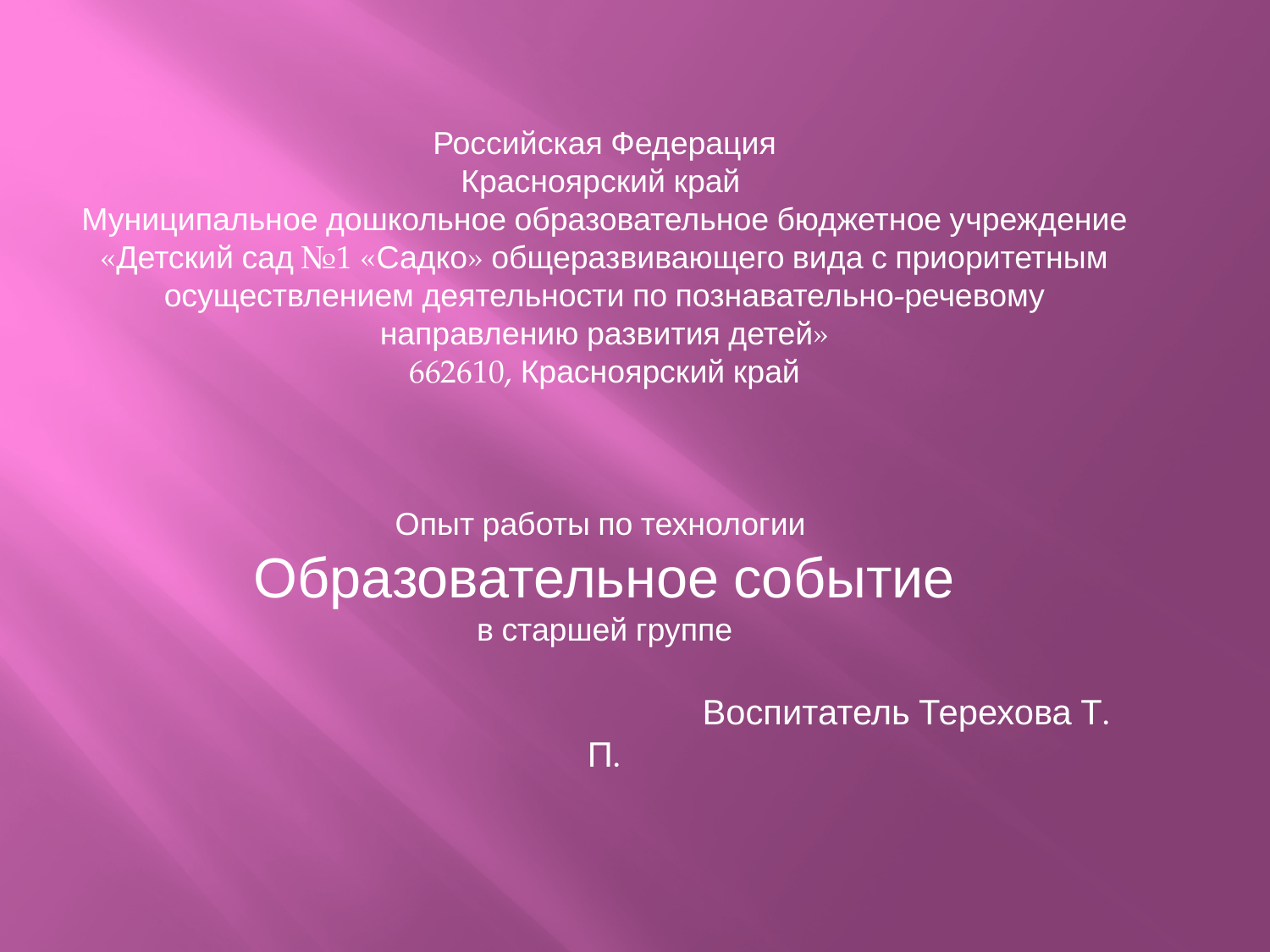

Российская Федерация
Красноярский край
Муниципальное дошкольное образовательное бюджетное учреждение «Детский сад №1 «Садко» общеразвивающего вида с приоритетным осуществлением деятельности по познавательно-речевому направлению развития детей»
662610, Красноярский край

 
Опыт работы по технологии
Образовательное событие
в старшей группе
                                                                    Воспитатель Терехова Т. П.